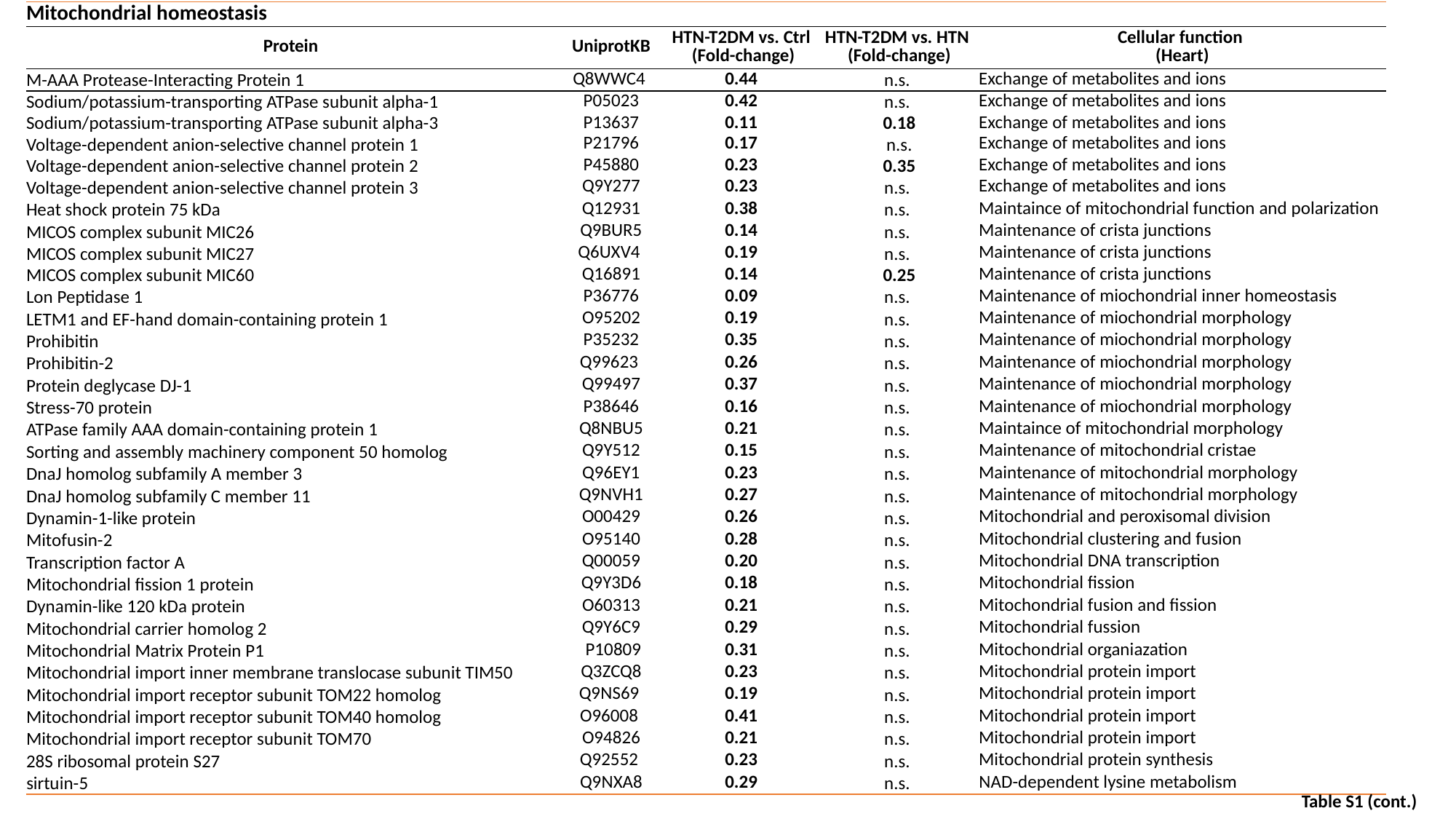

| Mitochondrial homeostasis |  |  |  |  |
| --- | --- | --- | --- | --- |
| Protein | UniprotKB | HTN-T2DM vs. Ctrl (Fold-change) | HTN-T2DM vs. HTN (Fold-change) | Cellular function (Heart) |
| M-AAA Protease-Interacting Protein 1 | Q8WWC4 | 0.44 | n.s. | Exchange of metabolites and ions |
| Sodium/potassium-transporting ATPase subunit alpha-1 | P05023 | 0.42 | n.s. | Exchange of metabolites and ions |
| Sodium/potassium-transporting ATPase subunit alpha-3 | P13637 | 0.11 | 0.18 | Exchange of metabolites and ions |
| Voltage-dependent anion-selective channel protein 1 | P21796 | 0.17 | n.s. | Exchange of metabolites and ions |
| Voltage-dependent anion-selective channel protein 2 | P45880 | 0.23 | 0.35 | Exchange of metabolites and ions |
| Voltage-dependent anion-selective channel protein 3 | Q9Y277 | 0.23 | n.s. | Exchange of metabolites and ions |
| Heat shock protein 75 kDa | Q12931 | 0.38 | n.s. | Maintaince of mitochondrial function and polarization |
| MICOS complex subunit MIC26 | Q9BUR5 | 0.14 | n.s. | Maintenance of crista junctions |
| MICOS complex subunit MIC27 | Q6UXV4 | 0.19 | n.s. | Maintenance of crista junctions |
| MICOS complex subunit MIC60 | Q16891 | 0.14 | 0.25 | Maintenance of crista junctions |
| Lon Peptidase 1 | P36776 | 0.09 | n.s. | Maintenance of miochondrial inner homeostasis |
| LETM1 and EF-hand domain-containing protein 1 | O95202 | 0.19 | n.s. | Maintenance of miochondrial morphology |
| Prohibitin | P35232 | 0.35 | n.s. | Maintenance of miochondrial morphology |
| Prohibitin-2 | Q99623 | 0.26 | n.s. | Maintenance of miochondrial morphology |
| Protein deglycase DJ-1 | Q99497 | 0.37 | n.s. | Maintenance of miochondrial morphology |
| Stress-70 protein | P38646 | 0.16 | n.s. | Maintenance of miochondrial morphology |
| ATPase family AAA domain-containing protein 1 | Q8NBU5 | 0.21 | n.s. | Maintaince of mitochondrial morphology |
| Sorting and assembly machinery component 50 homolog | Q9Y512 | 0.15 | n.s. | Maintenance of mitochondrial cristae |
| DnaJ homolog subfamily A member 3 | Q96EY1 | 0.23 | n.s. | Maintenance of mitochondrial morphology |
| DnaJ homolog subfamily C member 11 | Q9NVH1 | 0.27 | n.s. | Maintenance of mitochondrial morphology |
| Dynamin-1-like protein | O00429 | 0.26 | n.s. | Mitochondrial and peroxisomal division |
| Mitofusin-2 | O95140 | 0.28 | n.s. | Mitochondrial clustering and fusion |
| Transcription factor A | Q00059 | 0.20 | n.s. | Mitochondrial DNA transcription |
| Mitochondrial fission 1 protein | Q9Y3D6 | 0.18 | n.s. | Mitochondrial fission |
| Dynamin-like 120 kDa protein | O60313 | 0.21 | n.s. | Mitochondrial fusion and fission |
| Mitochondrial carrier homolog 2 | Q9Y6C9 | 0.29 | n.s. | Mitochondrial fussion |
| Mitochondrial Matrix Protein P1 | P10809 | 0.31 | n.s. | Mitochondrial organiazation |
| Mitochondrial import inner membrane translocase subunit TIM50 | Q3ZCQ8 | 0.23 | n.s. | Mitochondrial protein import |
| Mitochondrial import receptor subunit TOM22 homolog | Q9NS69 | 0.19 | n.s. | Mitochondrial protein import |
| Mitochondrial import receptor subunit TOM40 homolog | O96008 | 0.41 | n.s. | Mitochondrial protein import |
| Mitochondrial import receptor subunit TOM70 | O94826 | 0.21 | n.s. | Mitochondrial protein import |
| 28S ribosomal protein S27 | Q92552 | 0.23 | n.s. | Mitochondrial protein synthesis |
| sirtuin-5 | Q9NXA8 | 0.29 | n.s. | NAD-dependent lysine metabolism |
Table S1 (cont.)